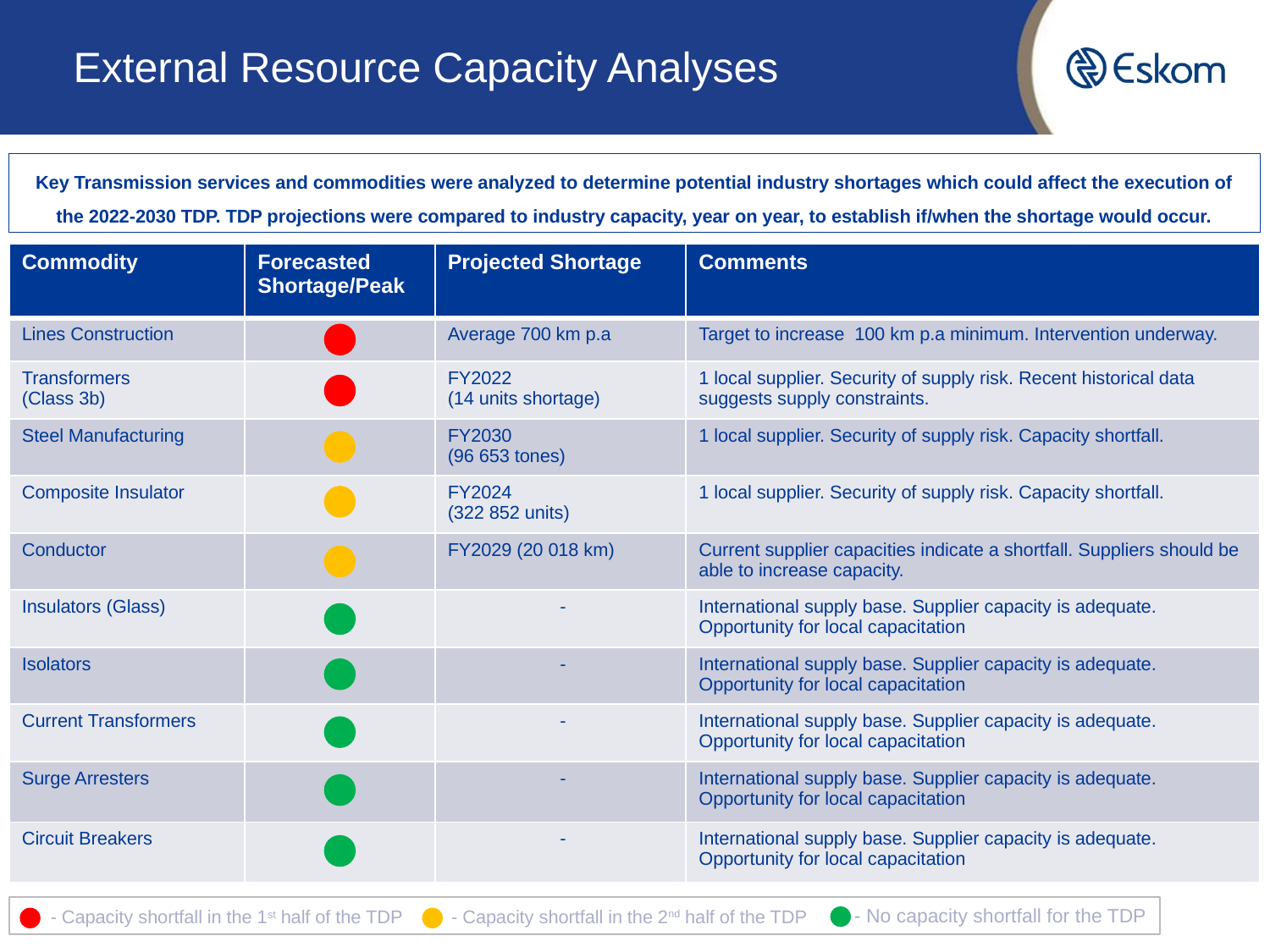

# External Resource Capacity Analyses
Key Transmission services and commodities were analyzed to determine potential industry shortages which could affect the execution of the 2022-2030 TDP. TDP projections were compared to industry capacity, year on year, to establish if/when the shortage would occur.
| Commodity | Forecasted Shortage/Peak | Projected Shortage | Comments |
| --- | --- | --- | --- |
| Lines Construction |  | Average 700 km p.a | Target to increase 100 km p.a minimum. Intervention underway. |
| Transformers (Class 3b) |  | FY2022 (14 units shortage) | 1 local supplier. Security of supply risk. Recent historical data suggests supply constraints. |
| Steel Manufacturing |  | FY2030 (96 653 tones) | 1 local supplier. Security of supply risk. Capacity shortfall. |
| Composite Insulator |  | FY2024 (322 852 units) | 1 local supplier. Security of supply risk. Capacity shortfall. |
| Conductor |  | FY2029 (20 018 km) | Current supplier capacities indicate a shortfall. Suppliers should be able to increase capacity. |
| Insulators (Glass) |  | - | International supply base. Supplier capacity is adequate. Opportunity for local capacitation |
| Isolators |  | - | International supply base. Supplier capacity is adequate. Opportunity for local capacitation |
| Current Transformers |  | - | International supply base. Supplier capacity is adequate. Opportunity for local capacitation |
| Surge Arresters |  | - | International supply base. Supplier capacity is adequate. Opportunity for local capacitation |
| Circuit Breakers |  | - | International supply base. Supplier capacity is adequate. Opportunity for local capacitation |

- No capacity shortfall for the TDP
- Capacity shortfall in the 2nd half of the TDP
- Capacity shortfall in the 1st half of the TDP